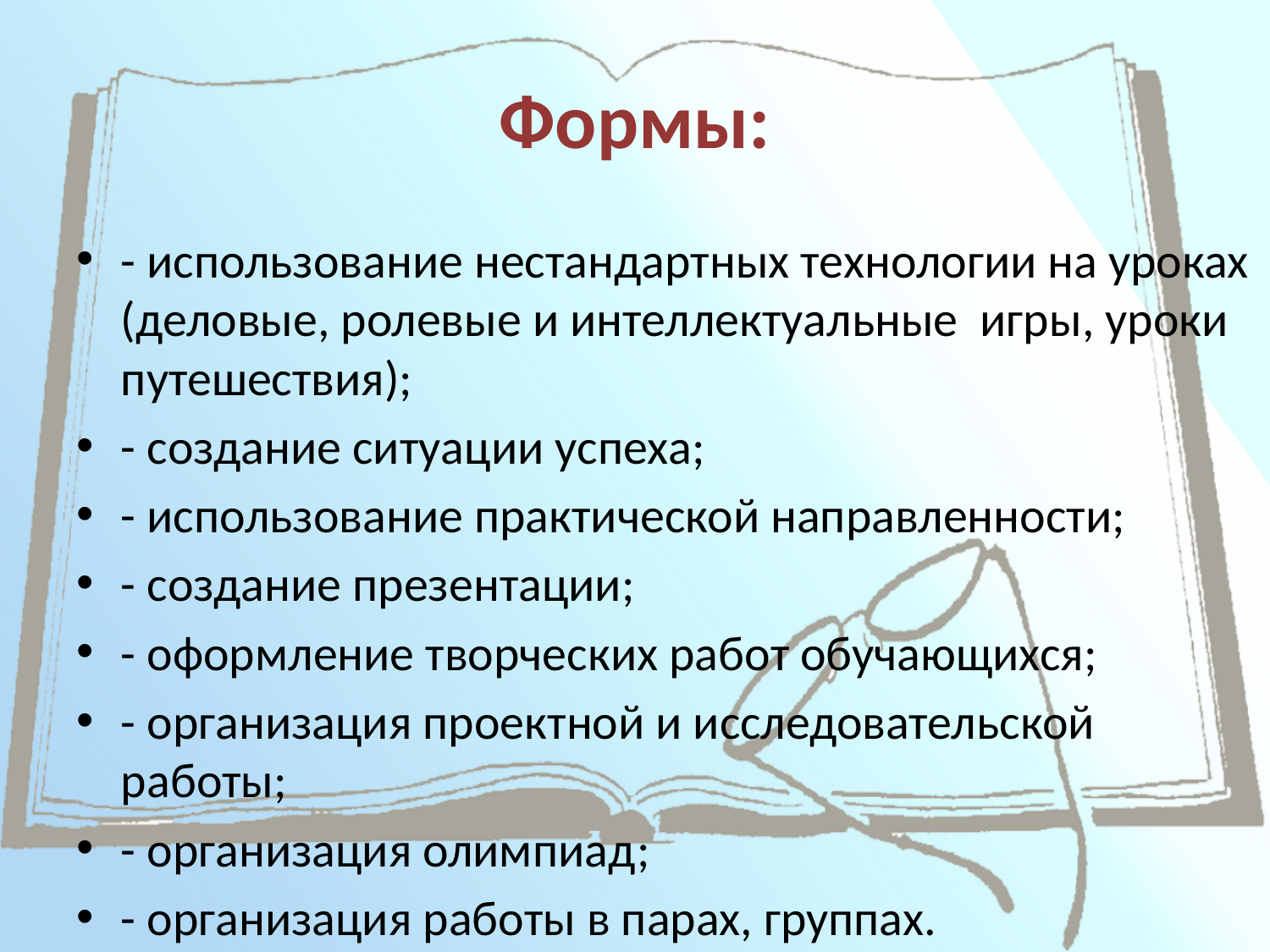

# Формы:
- использование нестандартных технологии на уроках (деловые, ролевые и интеллектуальные  игры, уроки путешествия);
- создание ситуации успеха;
- использование практической направленности;
- создание презентации;
- оформление творческих работ обучающихся;
- организация проектной и исследовательской работы;
- организация олимпиад;
- организация работы в парах, группах.